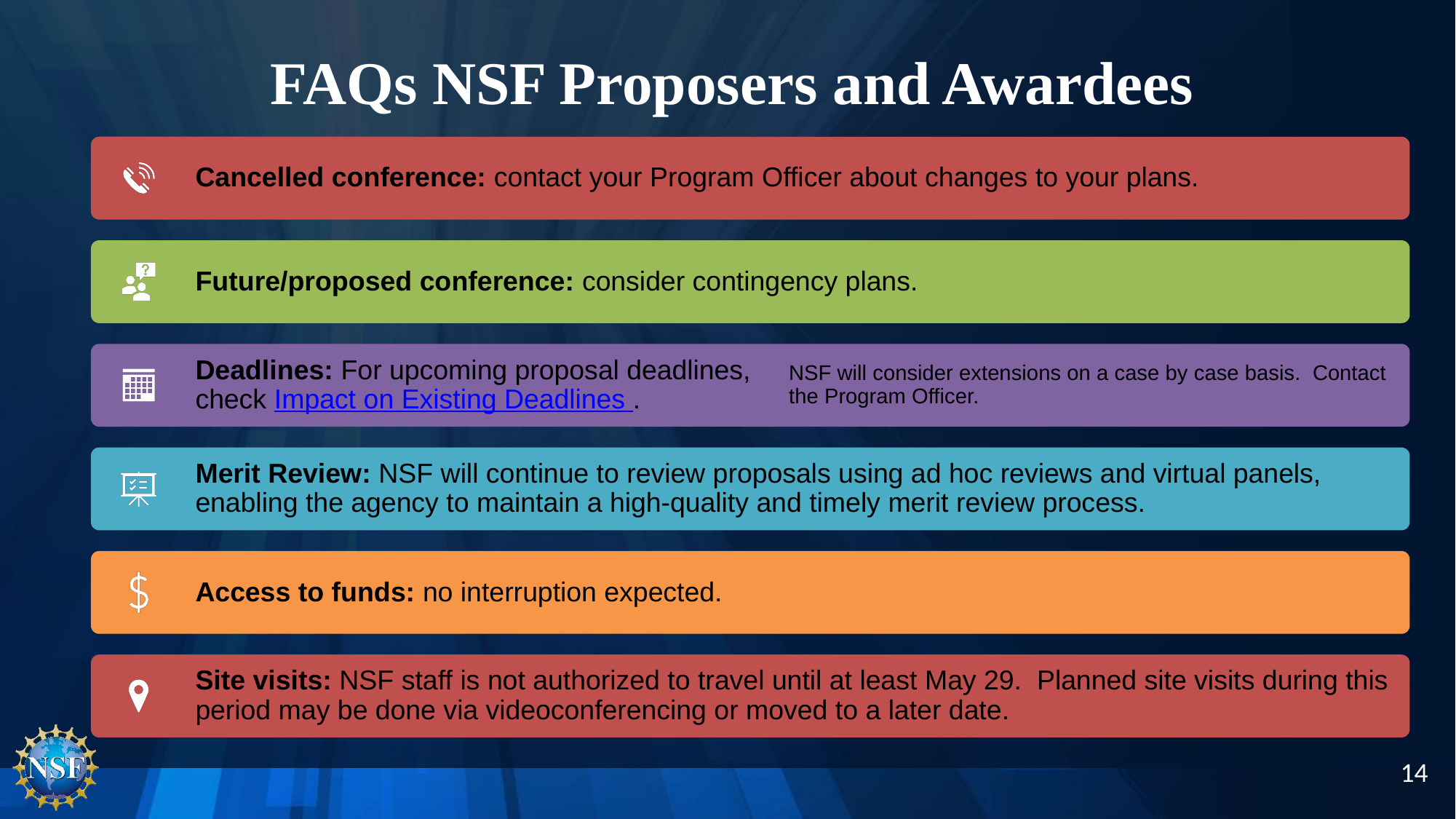

# FAQs NSF Proposers and Awardees
Cancelled conference: contact your Program Officer about changes to your plans.
Future/proposed conference: consider contingency plans.
Deadlines: For upcoming proposal deadlines, check Impact on Existing Deadlines .
NSF will consider extensions on a case by case basis.  Contact the Program Officer.
Merit Review: NSF will continue to review proposals using ad hoc reviews and virtual panels, enabling the agency to maintain a high-quality and timely merit review process.
Access to funds: no interruption expected.
Site visits: NSF staff is not authorized to travel until at least May 29.  Planned site visits during this period may be done via videoconferencing or moved to a later date.
14